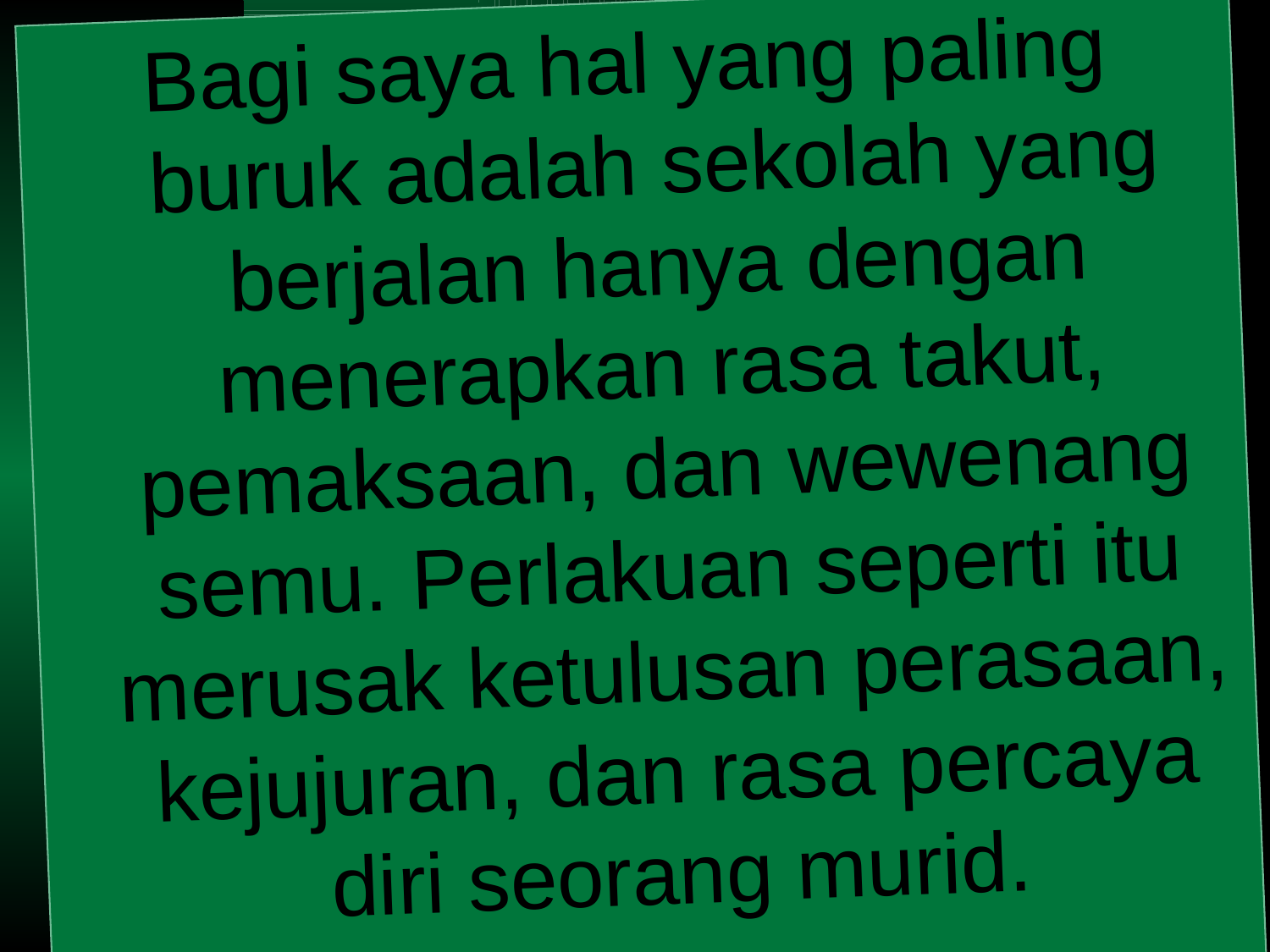

Bagi saya hal yang paling buruk adalah sekolah yang berjalan hanya dengan menerapkan rasa takut, pemaksaan, dan wewenang semu. Perlakuan seperti itu merusak ketulusan perasaan, kejujuran, dan rasa percaya diri seorang murid.
[Albert Einstein, Fisikawan dan Penerima Nobel Fisika]